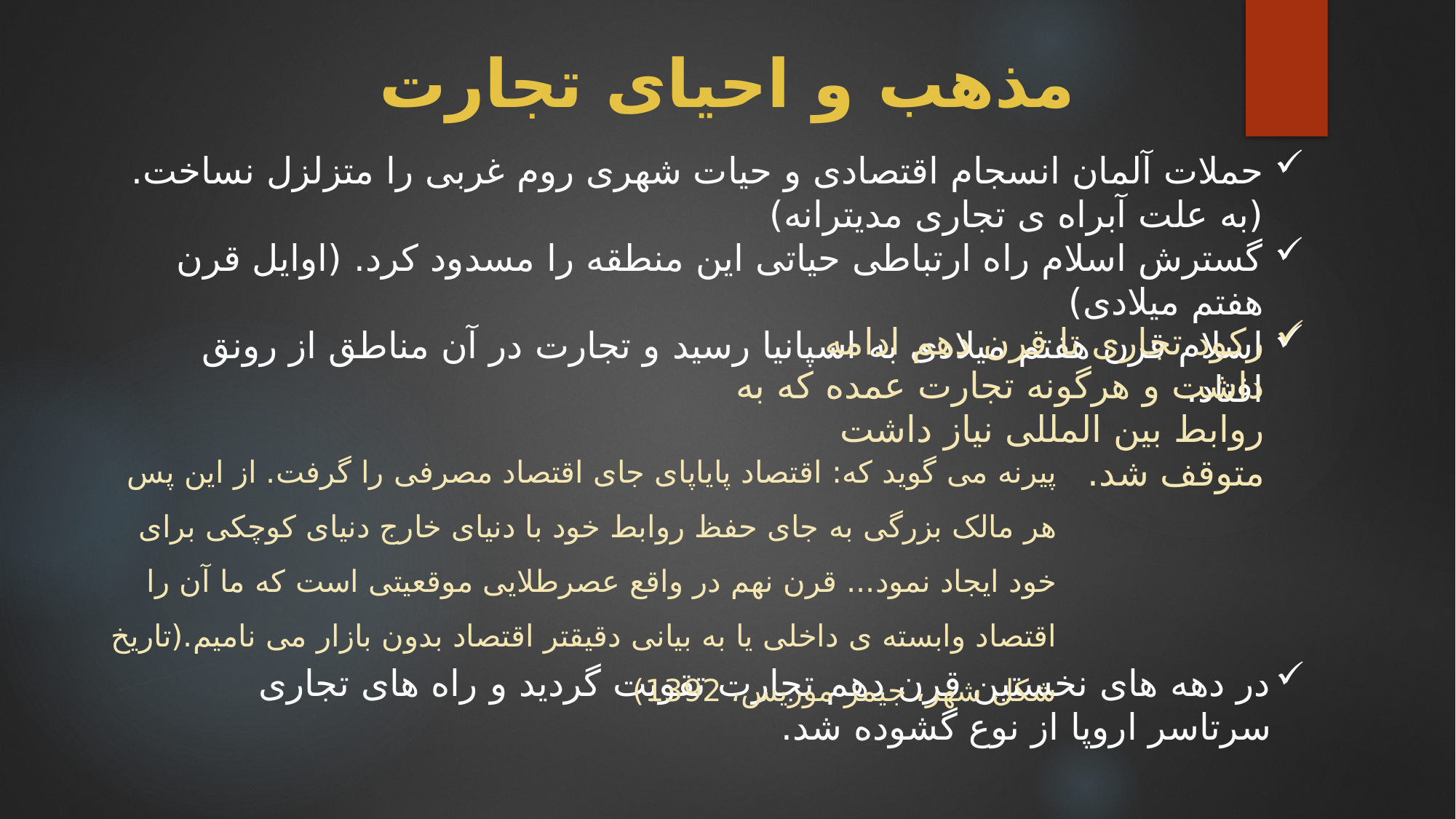

# مذهب و احیای تجارت
حملات آلمان انسجام اقتصادی و حیات شهری روم غربی را متزلزل نساخت. (به علت آبراه ی تجاری مدیترانه)
گسترش اسلام راه ارتباطی حیاتی این منطقه را مسدود کرد. (اوایل قرن هفتم میلادی)
اسلام قرن هفتم میلادی به اسپانیا رسید و تجارت در آن مناطق از رونق افتاد.

رکود تجاری تا قرن دهم ادامه داشت و هرگونه تجارت عمده که به روابط بین المللی نیاز داشت متوقف شد.
پیرنه می گوید که: اقتصاد پایاپای جای اقتصاد مصرفی را گرفت. از این پس هر مالک بزرگی به جای حفظ روابط خود با دنیای خارج دنیای کوچکی برای خود ایجاد نمود... قرن نهم در واقع عصرطلایی موقعیتی است که ما آن را اقتصاد وابسته ی داخلی یا به بیانی دقیقتر اقتصاد بدون بازار می نامیم.(تاریخ شکل شهر، جیمز موریس، 1392)
در دهه های نخستین قرن دهم تجارت تقویت گردید و راه های تجاری سرتاسر اروپا از نوع گشوده شد.